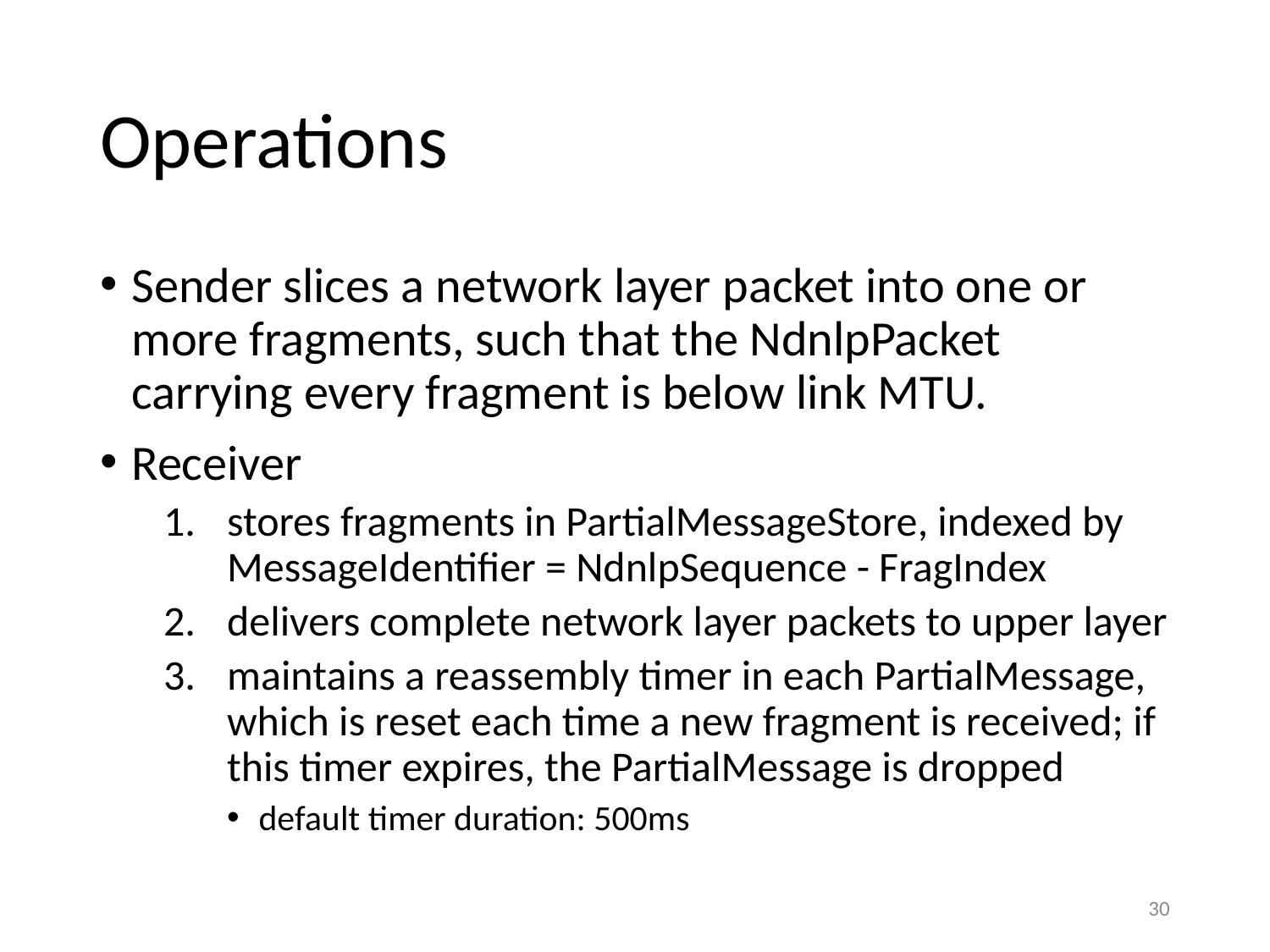

# Operations
Sender slices a network layer packet into one or more fragments, such that the NdnlpPacket carrying every fragment is below link MTU.
Receiver
stores fragments in PartialMessageStore, indexed by MessageIdentifier = NdnlpSequence - FragIndex
delivers complete network layer packets to upper layer
maintains a reassembly timer in each PartialMessage, which is reset each time a new fragment is received; if this timer expires, the PartialMessage is dropped
default timer duration: 500ms
30